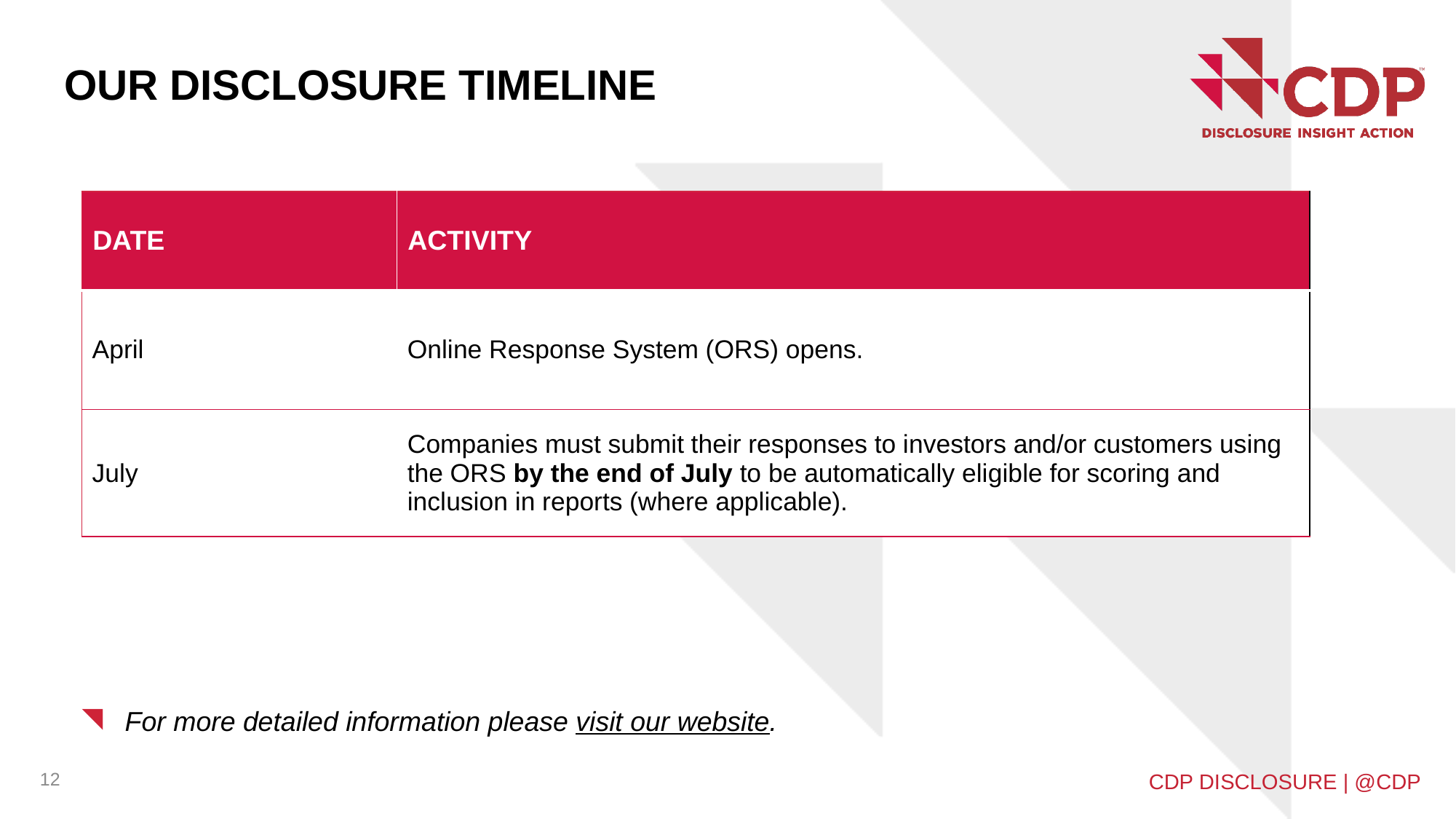

# OUR DISCLOSURE TIMELINE
| DATE​ | ACTIVITY​ |
| --- | --- |
| April | Online Response System (ORS) opens. |
| July | Companies must submit their responses to investors and/or customers using the ORS by the end of July to be automatically eligible for scoring and inclusion in reports (where applicable). |

For more detailed information please visit our website.
12
CDP DISCLOSURE | @CDP